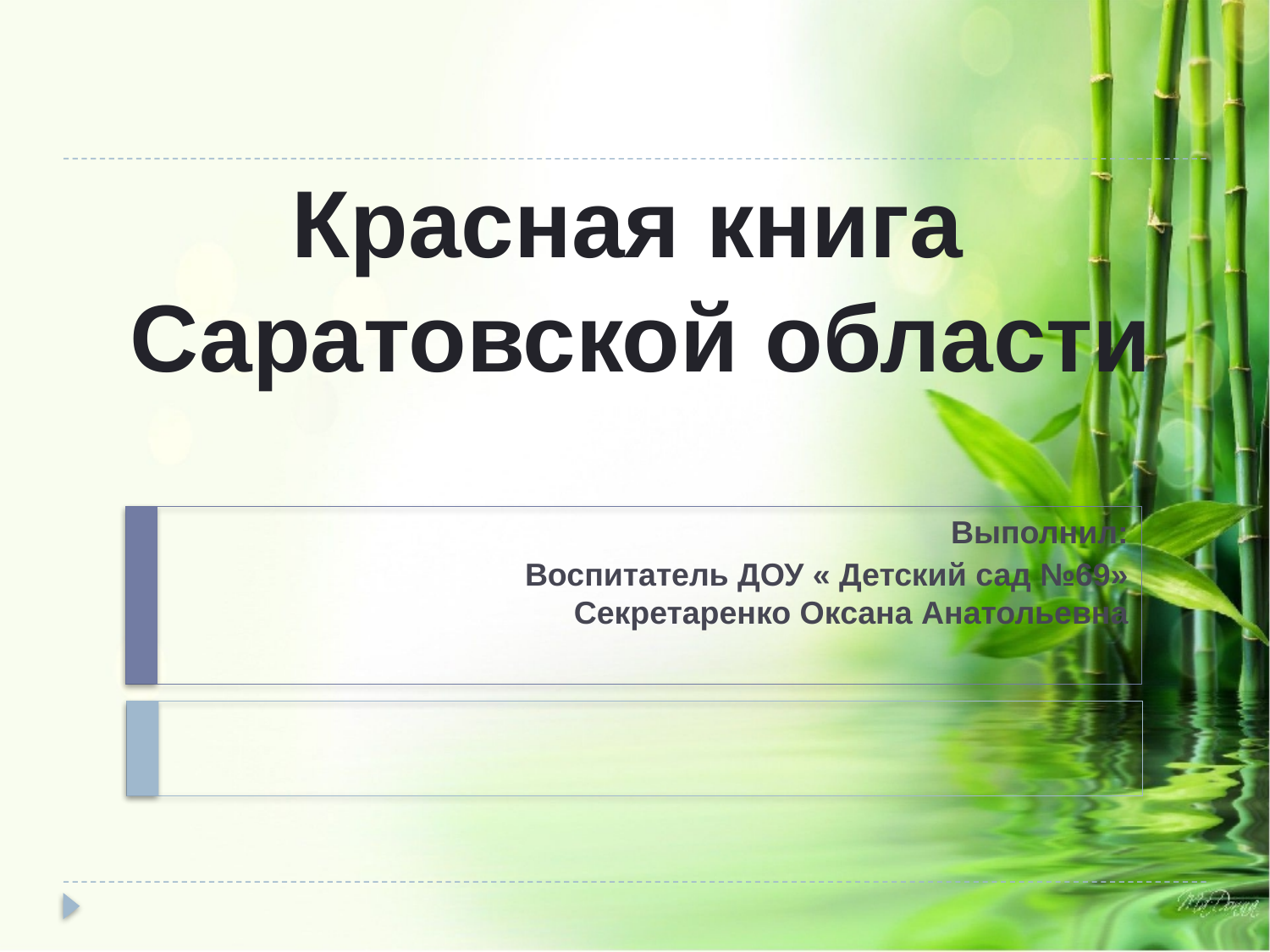

Красная книга
 Саратовской области

Выполнил:
 Воспитатель ДОУ « Детский сад №69» Секретаренко Оксана Анатольевна